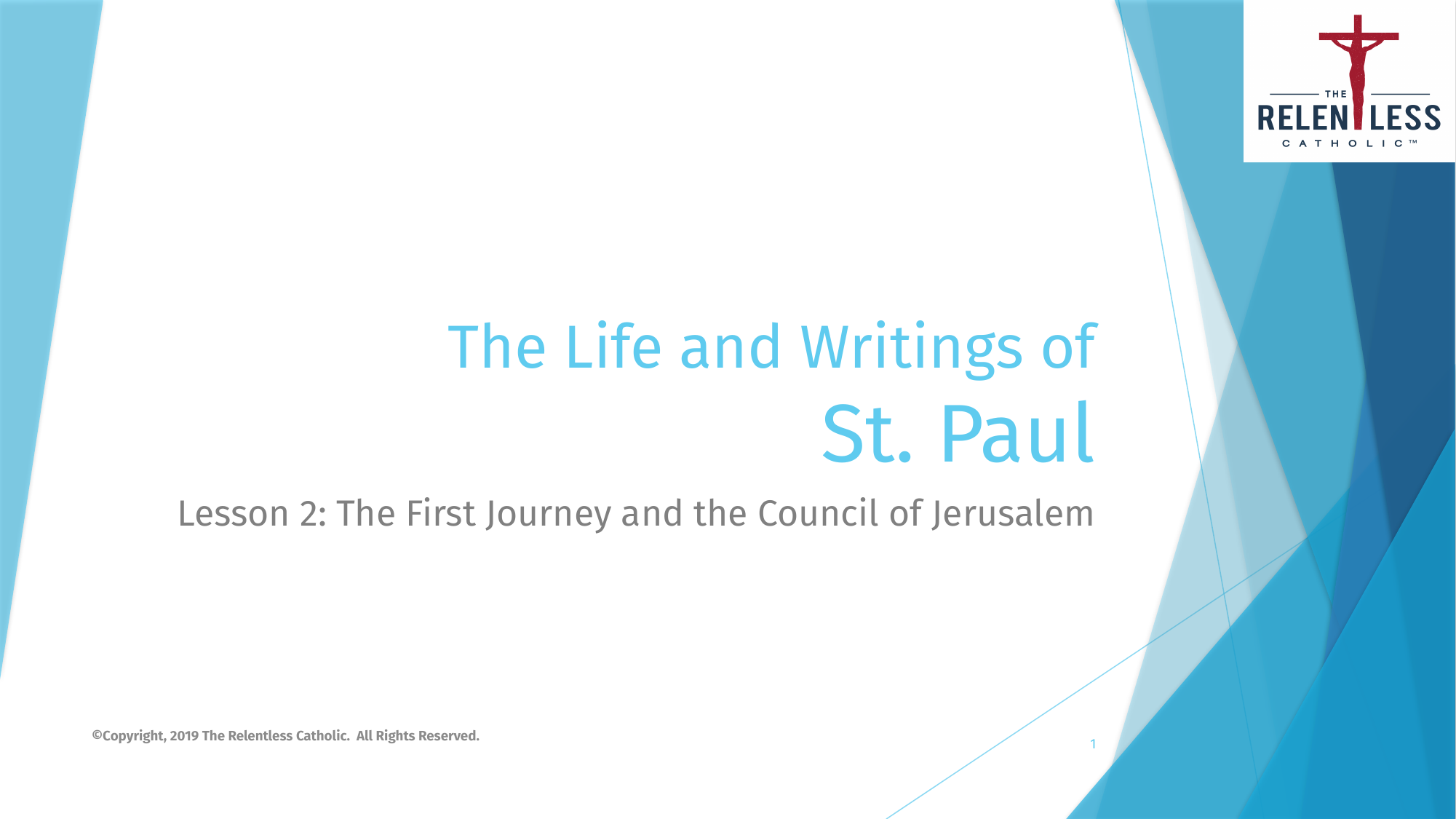

# The Life and Writings of St. Paul
Lesson 2: The First Journey and the Council of Jerusalem
©Copyright, 2019 The Relentless Catholic.  All Rights Reserved.

1